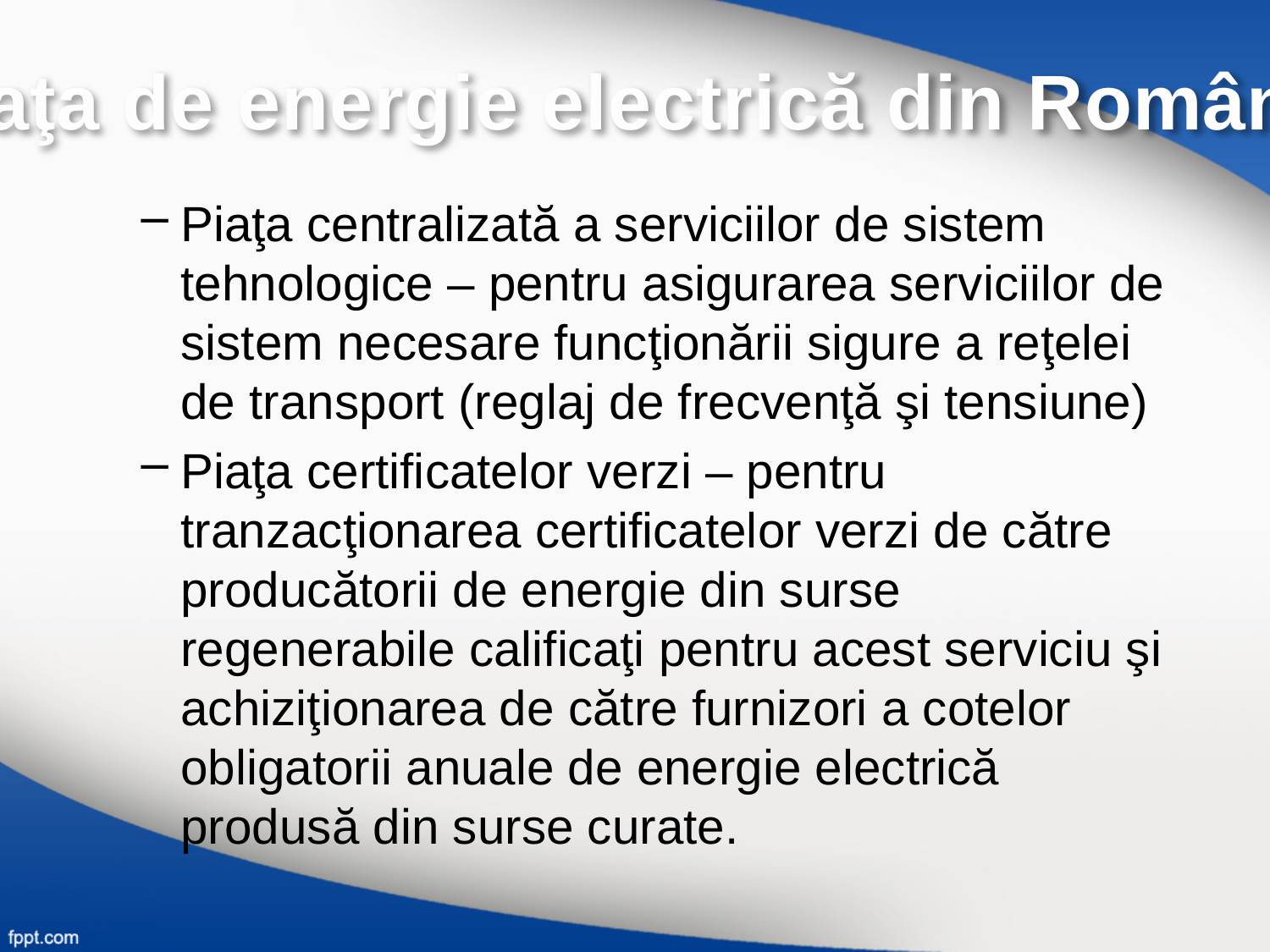

Piaţa de energie electrică din România
Piaţa centralizată a serviciilor de sistem tehnologice – pentru asigurarea serviciilor de sistem necesare funcţionării sigure a reţelei de transport (reglaj de frecvenţă şi tensiune)
Piaţa certificatelor verzi – pentru tranzacţionarea certificatelor verzi de către producătorii de energie din surse regenerabile calificaţi pentru acest serviciu şi achiziţionarea de către furnizori a cotelor obligatorii anuale de energie electrică produsă din surse curate.